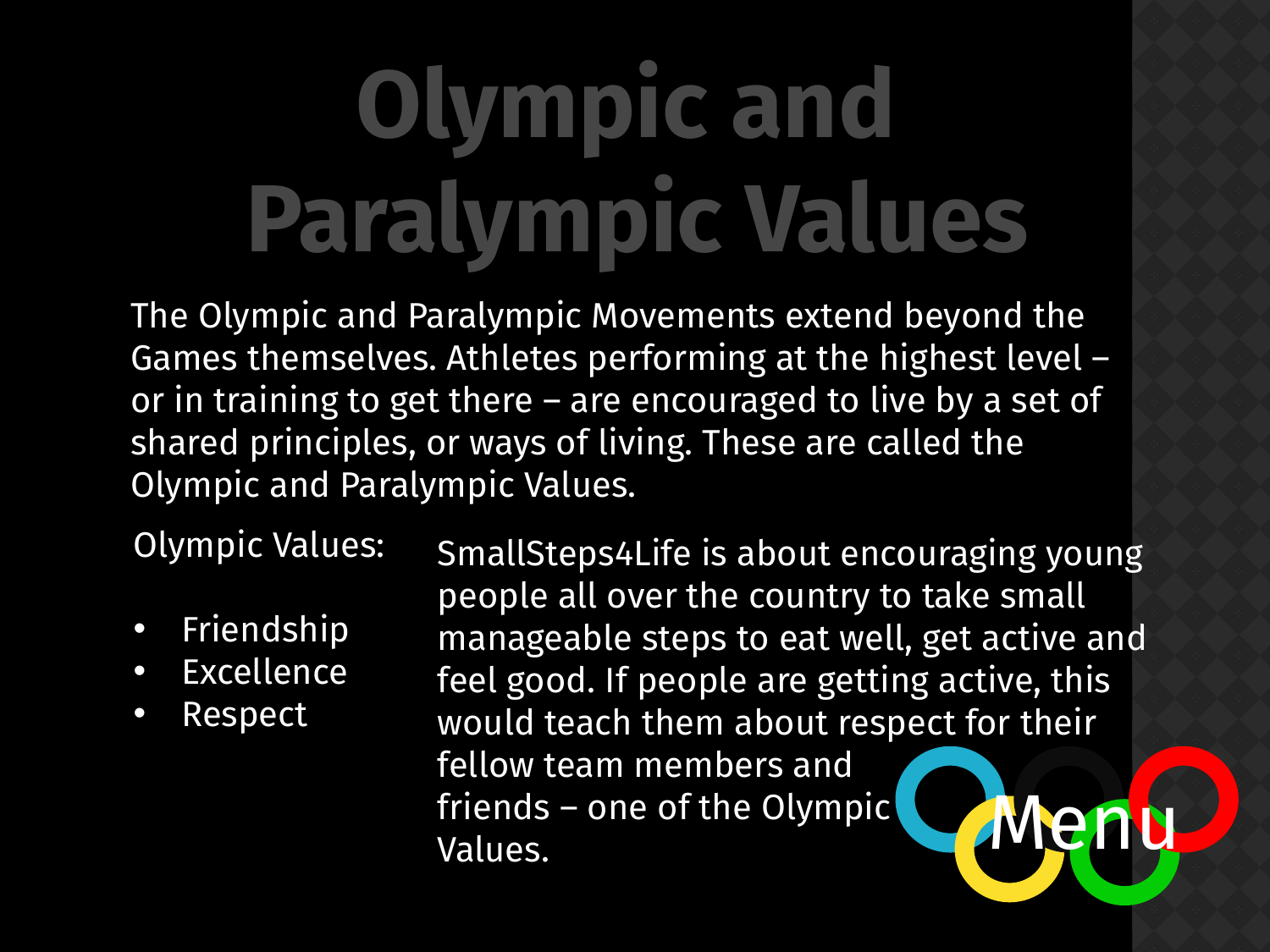

Olympic and
Paralympic Values
The Olympic and Paralympic Movements extend beyond the Games themselves. Athletes performing at the highest level – or in training to get there – are encouraged to live by a set of shared principles, or ways of living. These are called the Olympic and Paralympic Values.
Olympic Values:

Friendship
Excellence
Respect
SmallSteps4Life is about encouraging young people all over the country to take small manageable steps to eat well, get active and feel good. If people are getting active, this would teach them about respect for their
fellow team members and
friends – one of the Olympic
Values.

Menu